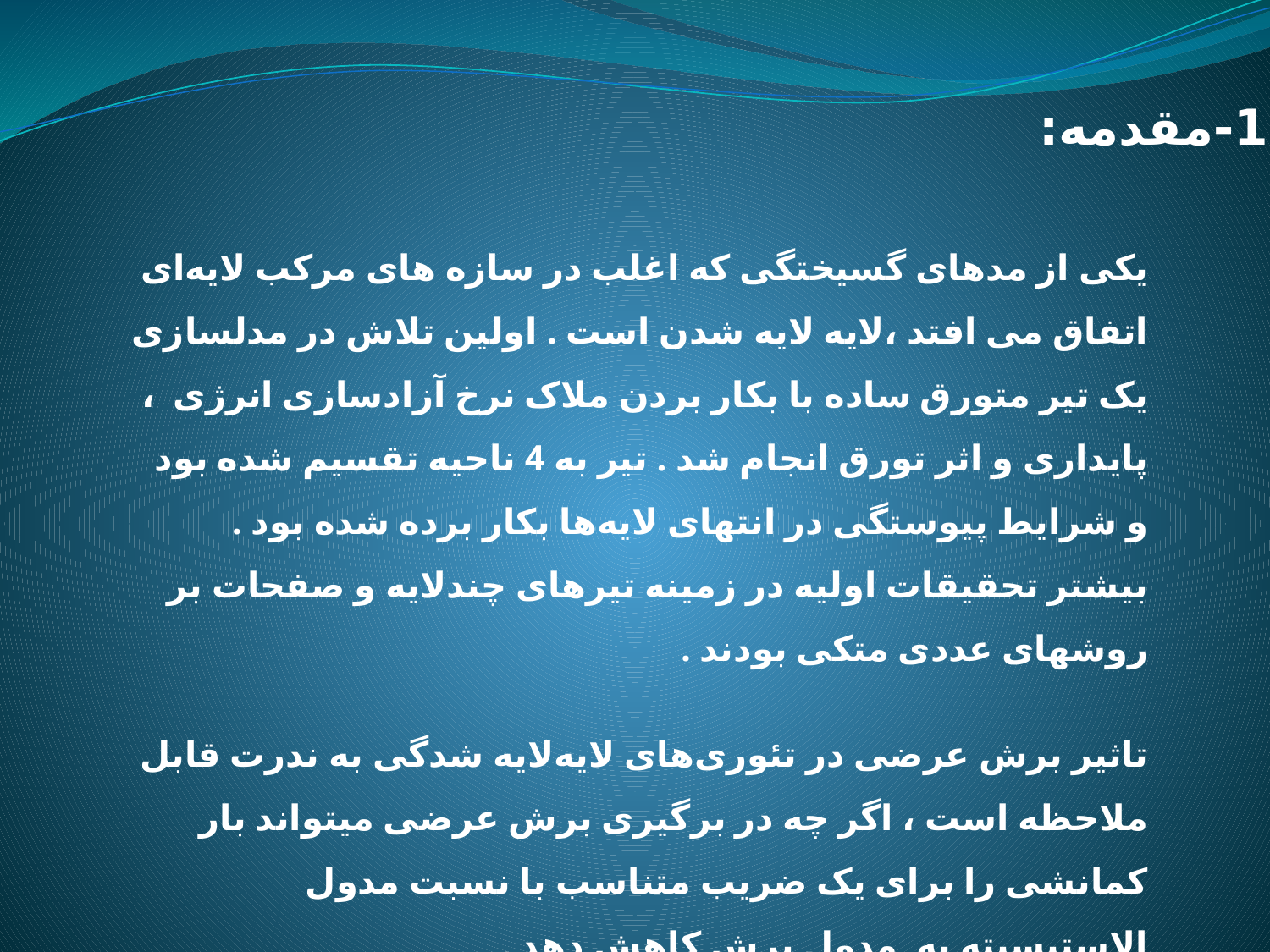

1-مقدمه:
یکی از مدهای گسیختگی که اغلب در سازه های مرکب لایه‌ای اتفاق می افتد ،لایه لایه شدن است . اولین تلاش در مدلسازی یک تیر متورق ساده با بکار بردن ملاک نرخ آزادسازی انرژی  ، پایداری و اثر تورق انجام شد . تیر به 4 ناحیه تقسیم شده بود و شرایط پیوستگی در انتهای لایه‌‌ها بکار برده شده بود . بیشتر تحقیقات اولیه در زمینه تیرهای چندلایه‌ و صفحات بر روشهای عددی متکی بودند .

تاثیر برش عرضی در تئوری‌های لایه‌لایه شدگی به ندرت قابل ملاحظه است ، اگر چه در برگیری برش عرضی میتواند بار کمانشی را برای یک ضریب متناسب با نسبت مدول الاستیسيته به  مدول برش کاهش دهد .